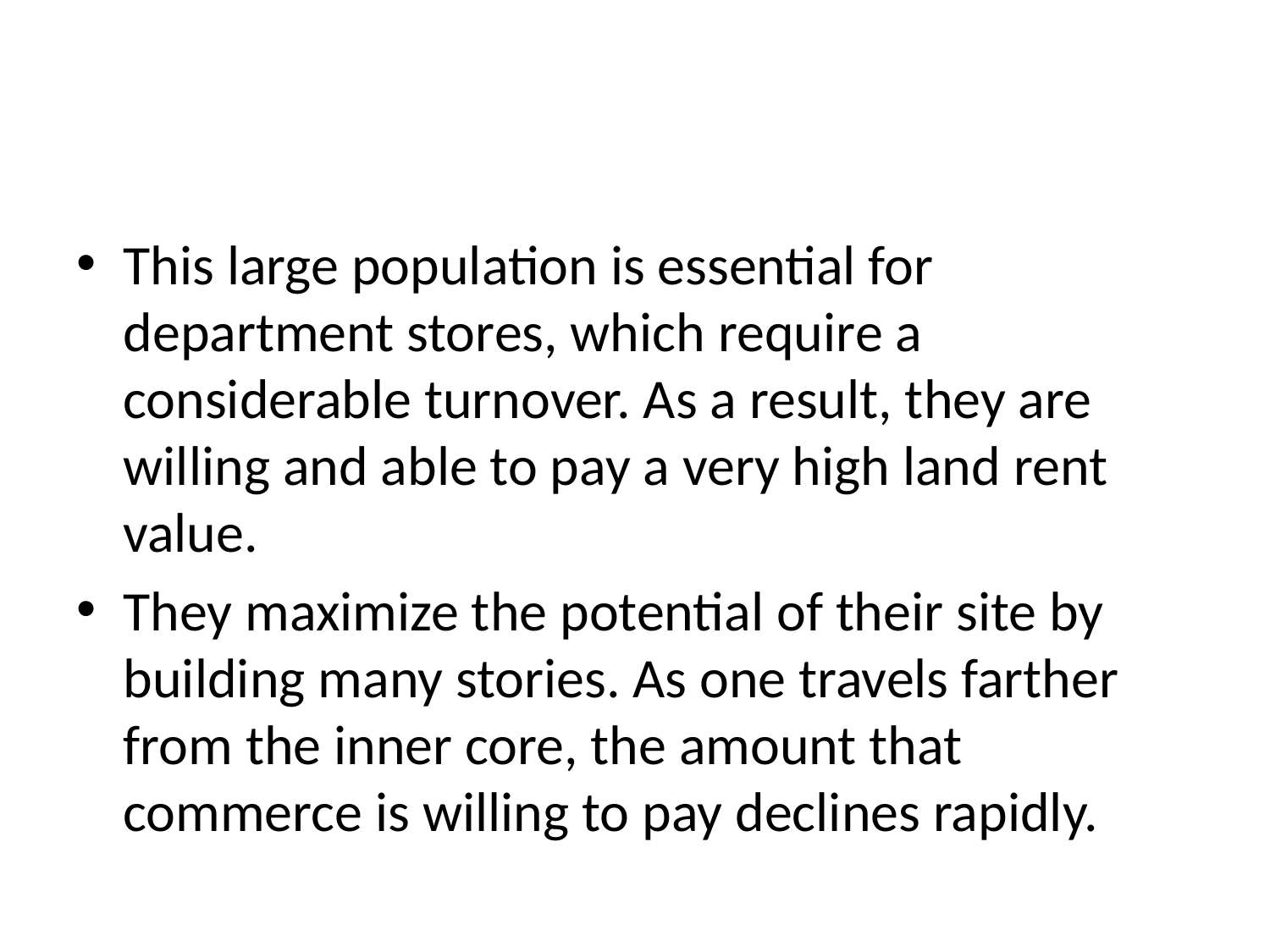

#
This large population is essential for department stores, which require a considerable turnover. As a result, they are willing and able to pay a very high land rent value.
They maximize the potential of their site by building many stories. As one travels farther from the inner core, the amount that commerce is willing to pay declines rapidly.